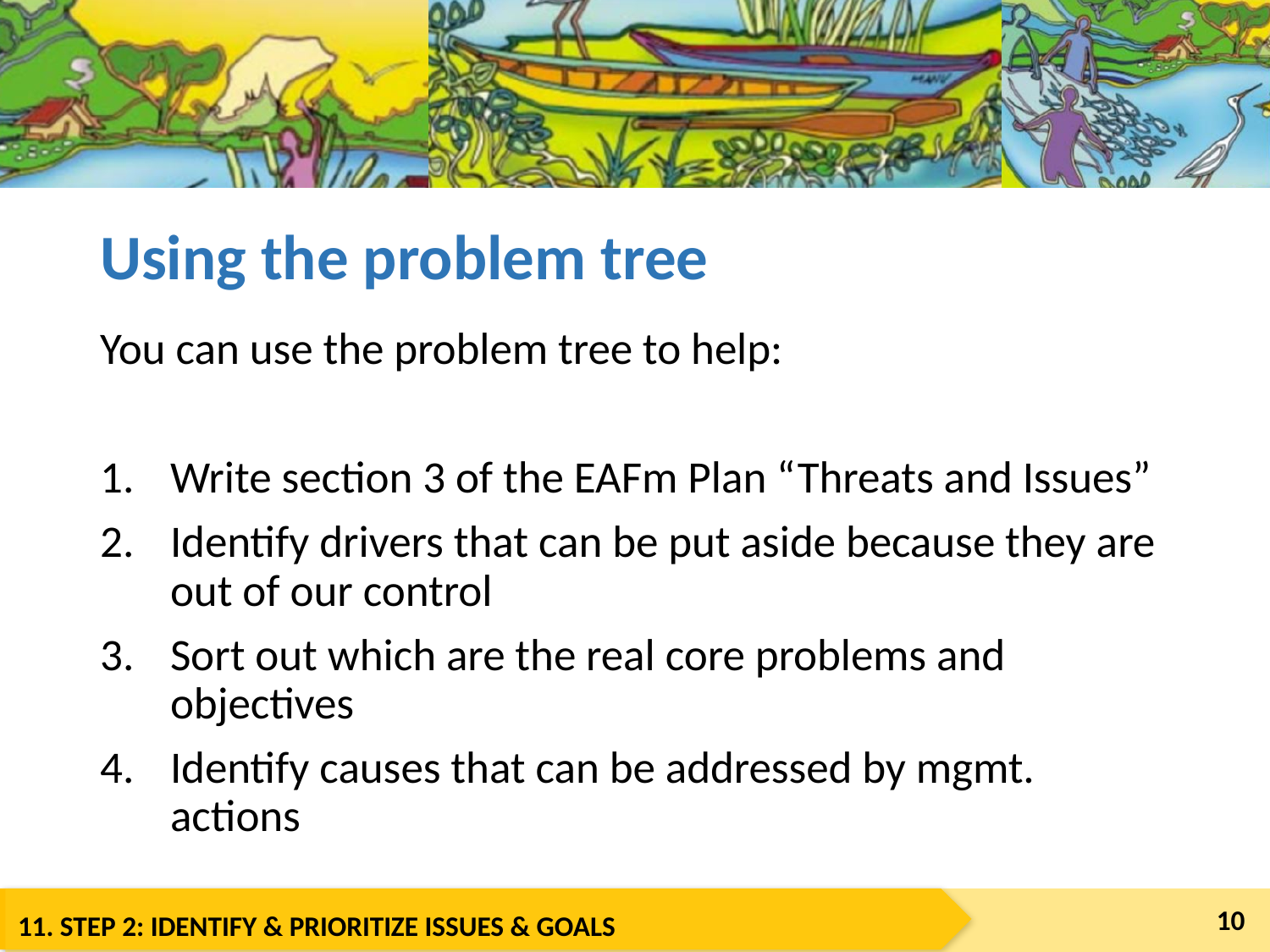

# Using the problem tree
You can use the problem tree to help:

Write section 3 of the EAFm Plan “Threats and Issues”
Identify drivers that can be put aside because they are out of our control
Sort out which are the real core problems and objectives
Identify causes that can be addressed by mgmt. actions
10